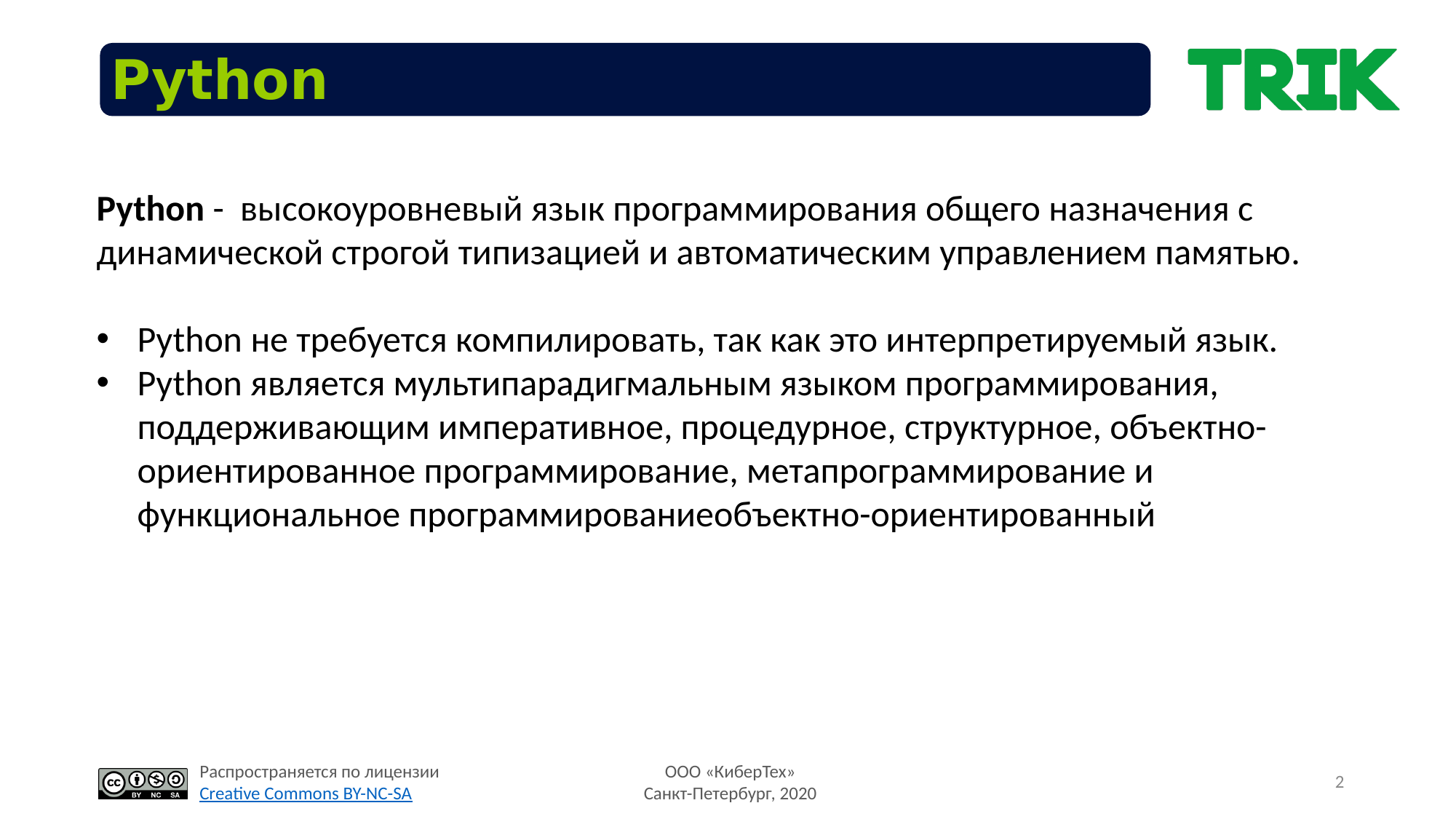

# Python
Python -  высокоуровневый язык программирования общего назначения с динамической строгой типизацией и автоматическим управлением памятью.

Python не требуется компилировать, так как это интерпретируемый язык.
Python является мультипарадигмальным языком программирования, поддерживающим императивное, процедурное, структурное, объектно-ориентированное программирование, метапрограммирование и функциональное программированиеобъектно-ориентированный

2